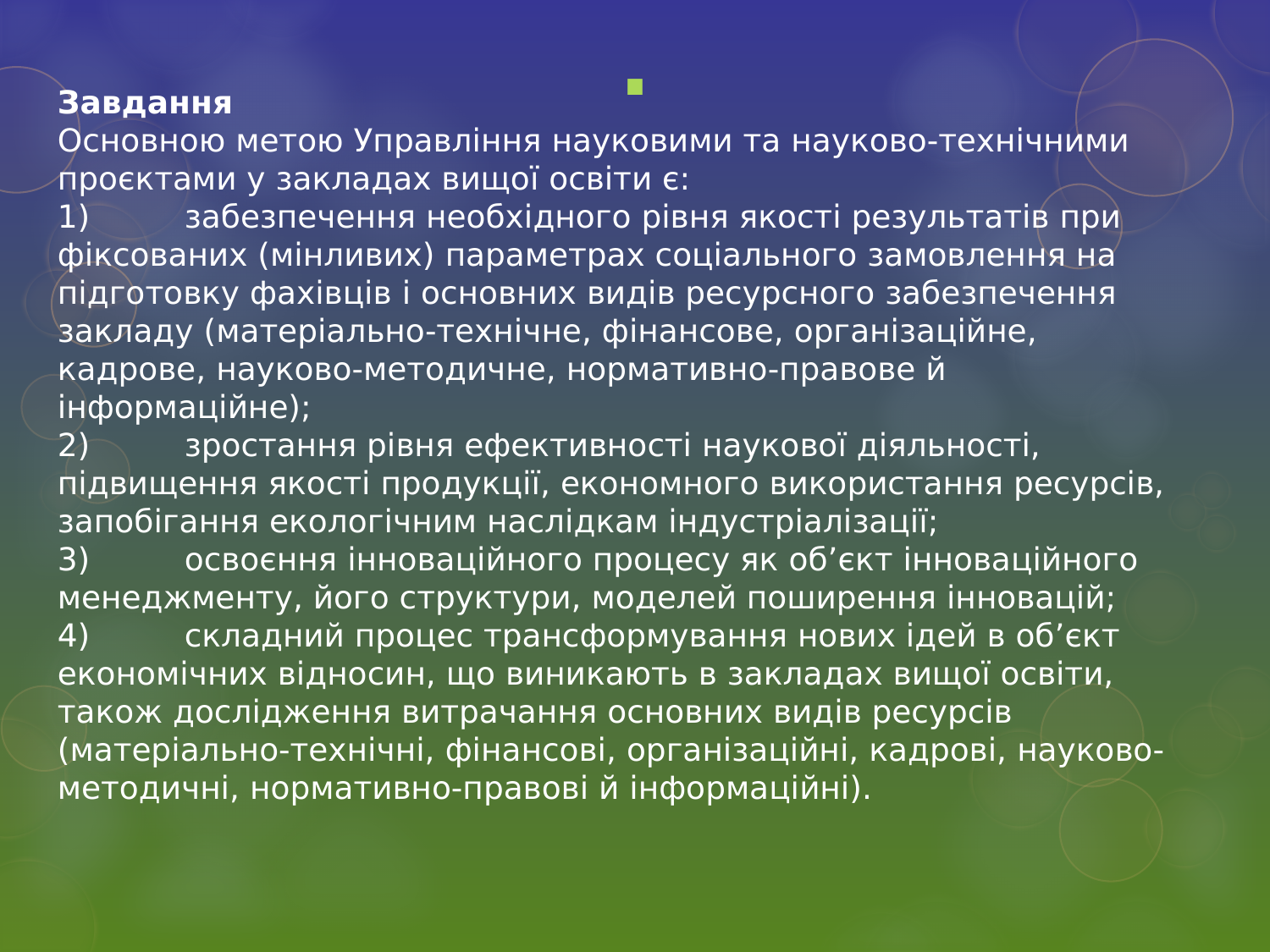

# .
Завдання
Основною метою Управління науковими та науково-технічними проєктами у закладах вищої освіти є:
1)	забезпечення необхідного рівня якості результатів при фіксованих (мінливих) параметрах соціального замовлення на підготовку фахівців і основних видів ресурсного забезпечення закладу (матеріально-технічне, фінансове, організаційне, кадрове, науково-методичне, нормативно-правове й інформаційне);
2)	зростання рівня ефективності наукової діяльності, підвищення якості продукції, економного використання ресурсів, запобігання екологічним наслідкам індустріалізації;
3)	освоєння інноваційного процесу як об’єкт інноваційного менеджменту, його структури, моделей поширення інновацій;
4)	складний процес трансформування нових ідей в об’єкт економічних відносин, що виникають в закладах вищої освіти, також дослідження витрачання основних видів ресурсів (матеріально-технічні, фінансові, організаційні, кадрові, науково-методичні, нормативно-правові й інформаційні).